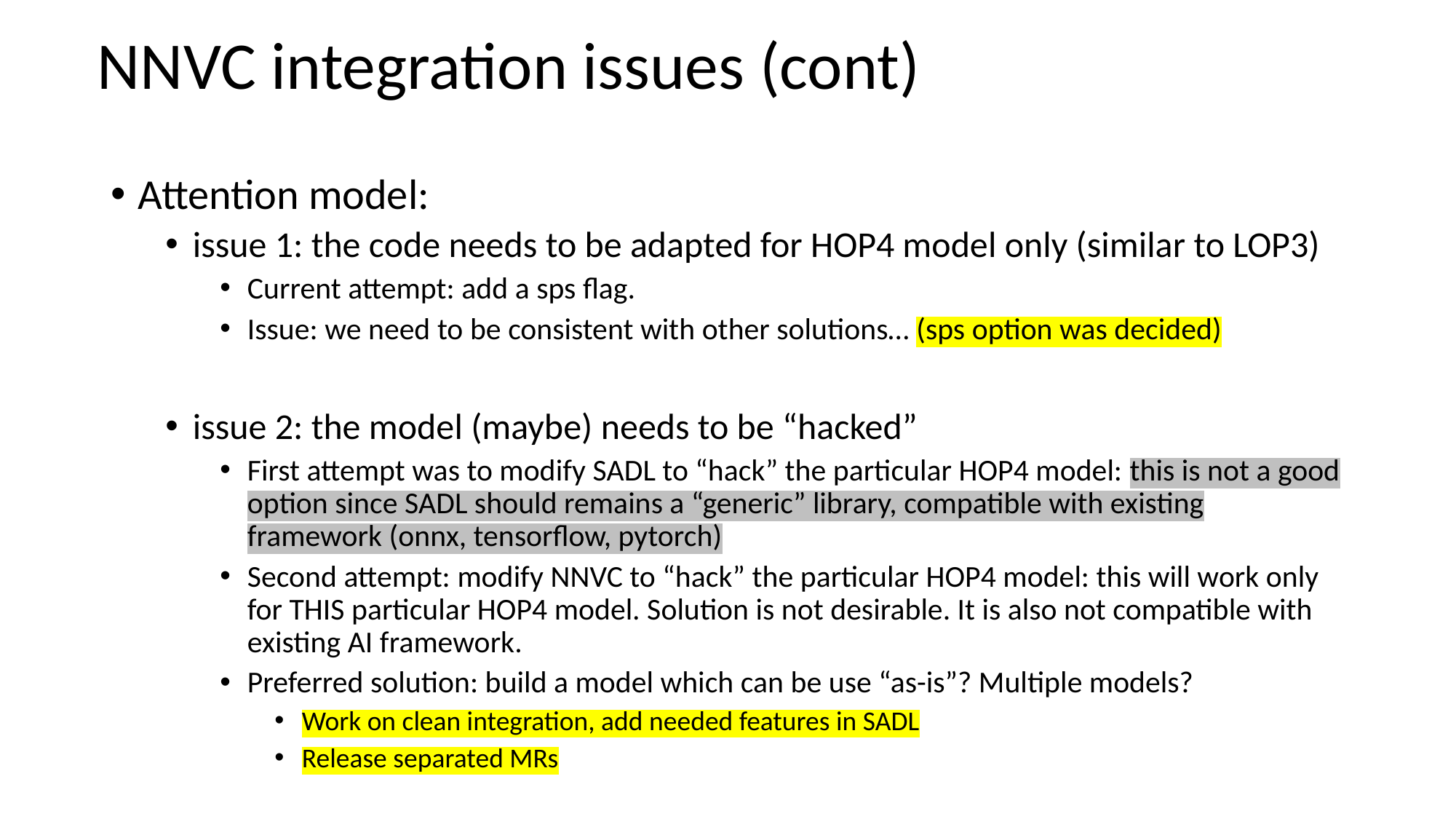

# NNVC integration issues (cont)
Attention model:
issue 1: the code needs to be adapted for HOP4 model only (similar to LOP3)
Current attempt: add a sps flag.
Issue: we need to be consistent with other solutions… (sps option was decided)

issue 2: the model (maybe) needs to be “hacked”
First attempt was to modify SADL to “hack” the particular HOP4 model: this is not a good option since SADL should remains a “generic” library, compatible with existing framework (onnx, tensorflow, pytorch)
Second attempt: modify NNVC to “hack” the particular HOP4 model: this will work only for THIS particular HOP4 model. Solution is not desirable. It is also not compatible with existing AI framework.
Preferred solution: build a model which can be use “as-is”? Multiple models?
Work on clean integration, add needed features in SADL
Release separated MRs